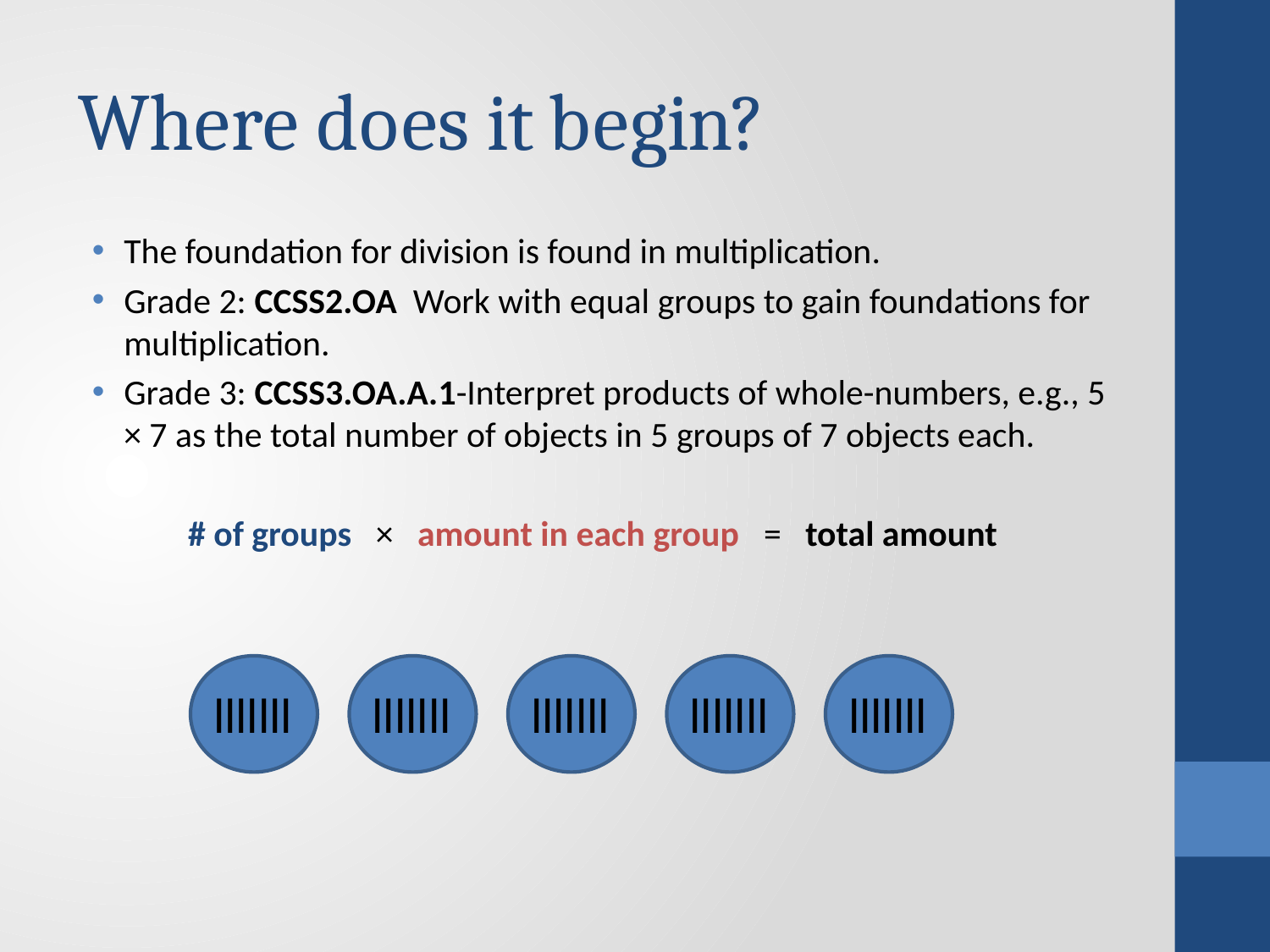

# Where does it begin?
The foundation for division is found in multiplication.
Grade 2: CCSS2.OA  Work with equal groups to gain foundations for multiplication.
Grade 3: CCSS3.OA.A.1-Interpret products of whole-numbers, e.g., 5 × 7 as the total number of objects in 5 groups of 7 objects each.

# of groups   ×   amount in each group   =   total amount

lllllll
lllllll
lllllll
lllllll
lllllll